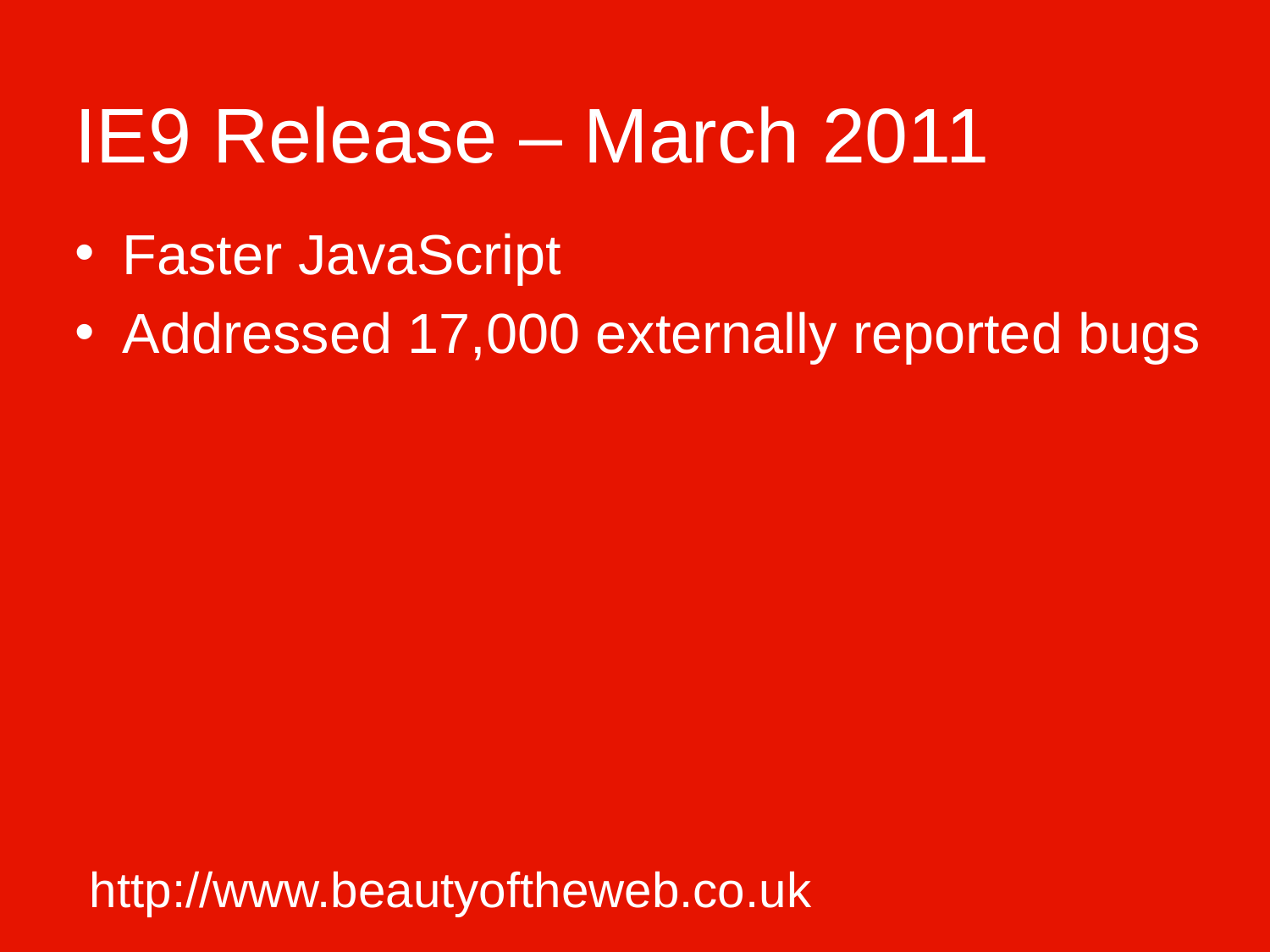

# IE9 Release – March 2011
Faster JavaScript
Addressed 17,000 externally reported bugs

http://www.beautyoftheweb.co.uk